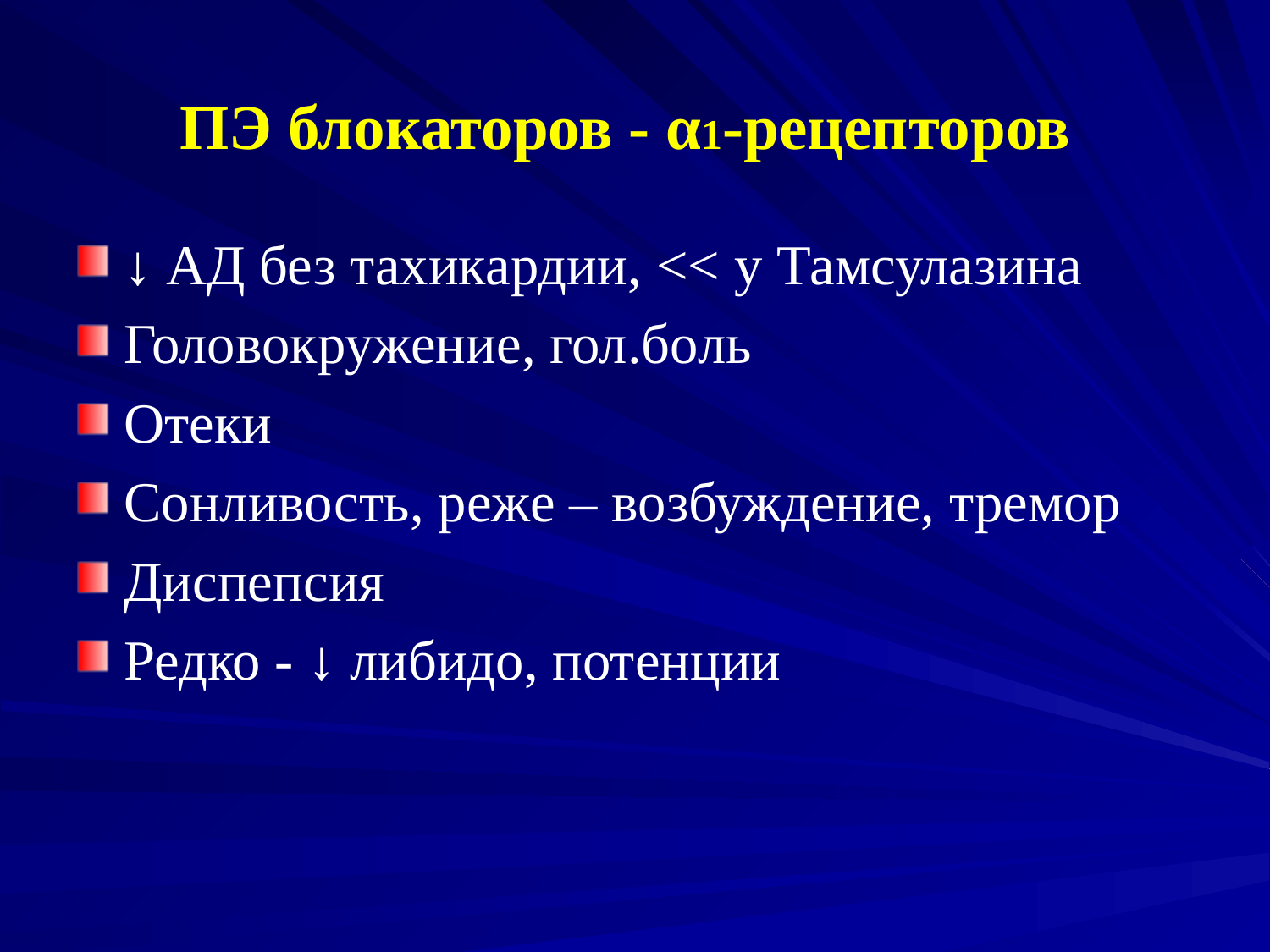

# ПЭ блокаторов - α1-рецепторов
↓ АД без тахикардии, << у Тамсулазина
Головокружение, гол.боль
Отеки
Сонливость, реже – возбуждение, тремор
Диспепсия
Редко - ↓ либидо, потенции